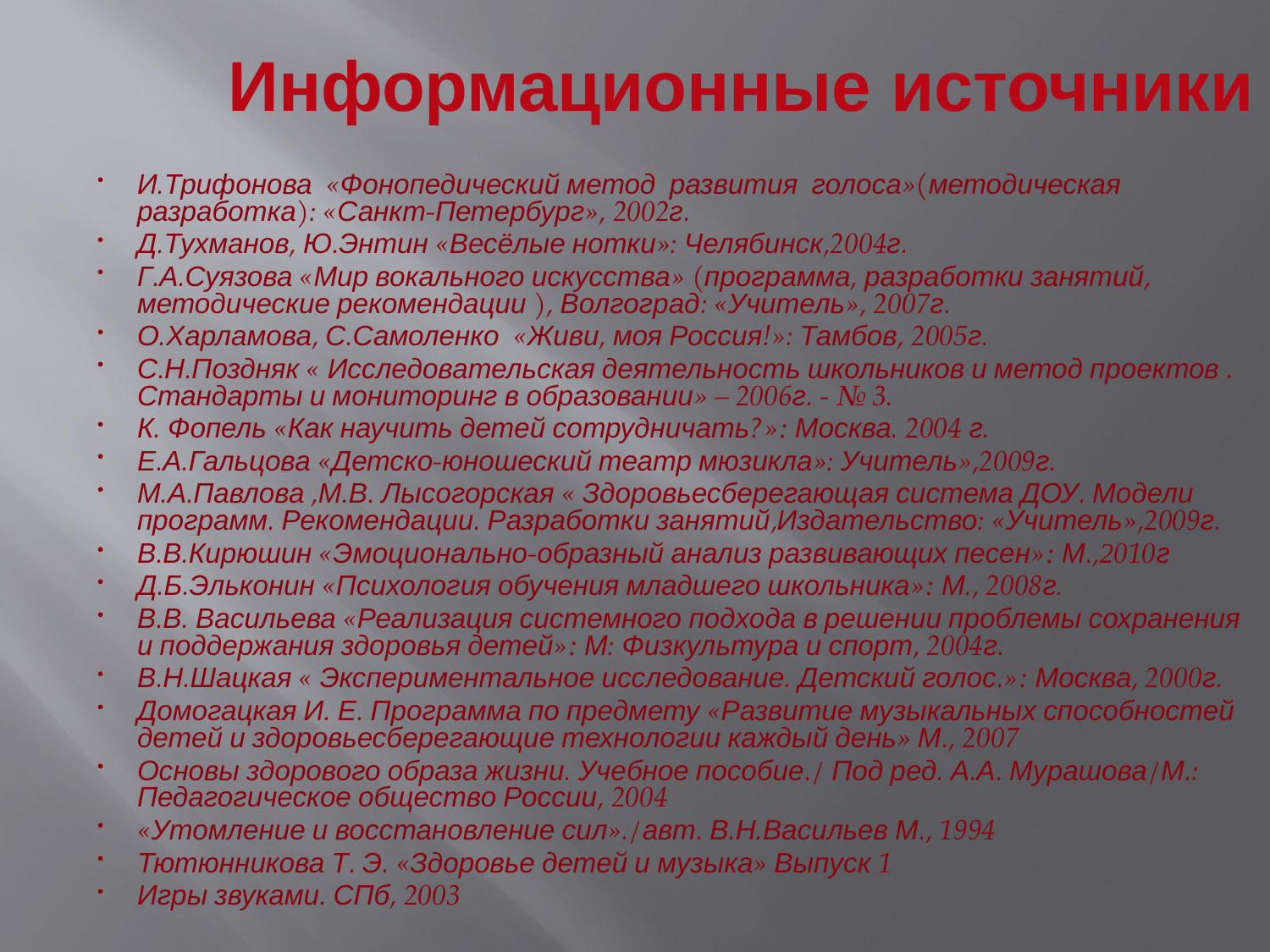

# Информационные источники
И.Трифонова  «Фонопедический метод  развития  голоса»(методическая разработка): «Санкт-Петербург», 2002г.
Д.Тухманов, Ю.Энтин «Весёлые нотки»: Челябинск,2004г.
Г.А.Суязова «Мир вокального искусства» (программа, разработки занятий, методические рекомендации ), Волгоград: «Учитель», 2007г.
О.Харламова, С.Самоленко  «Живи, моя Россия!»: Тамбов, 2005г.
С.Н.Поздняк « Исследовательская деятельность школьников и метод проектов . Стандарты и мониторинг в образовании» – 2006г. - № 3.
К. Фопель «Как научить детей сотрудничать?»: Москва. 2004 г.
Е.А.Гальцова «Детско-юношеский театр мюзикла»: Учитель»,2009г.
М.А.Павлова ,М.В. Лысогорская « Здоровьесберегающая система ДОУ. Модели программ. Рекомендации. Разработки занятий,Издательство: «Учитель»,2009г.
В.В.Кирюшин «Эмоционально-образный анализ развивающих песен»: М.,2010г
Д.Б.Эльконин «Психология обучения младшего школьника»: М., 2008г.
В.В. Васильева «Реализация системного подхода в решении проблемы сохранения и поддержания здоровья детей»: М: Физкультура и спорт, 2004г.
В.Н.Шацкая « Экспериментальное исследование. Детский голос.»: Москва, 2000г.
Домогацкая И. Е. Программа по предмету «Развитие музыкальных способностей детей и здоровьесберегающие технологии каждый день» М., 2007
Основы здорового образа жизни. Учебное пособие./ Под ред. А.А. Мурашова/М.: Педагогическое общество России, 2004
«Утомление и восстановление сил»./авт. В.Н.Васильев М., 1994
Тютюнникова Т. Э. «Здоровье детей и музыка» Выпуск 1
Игры звуками. СПб, 2003